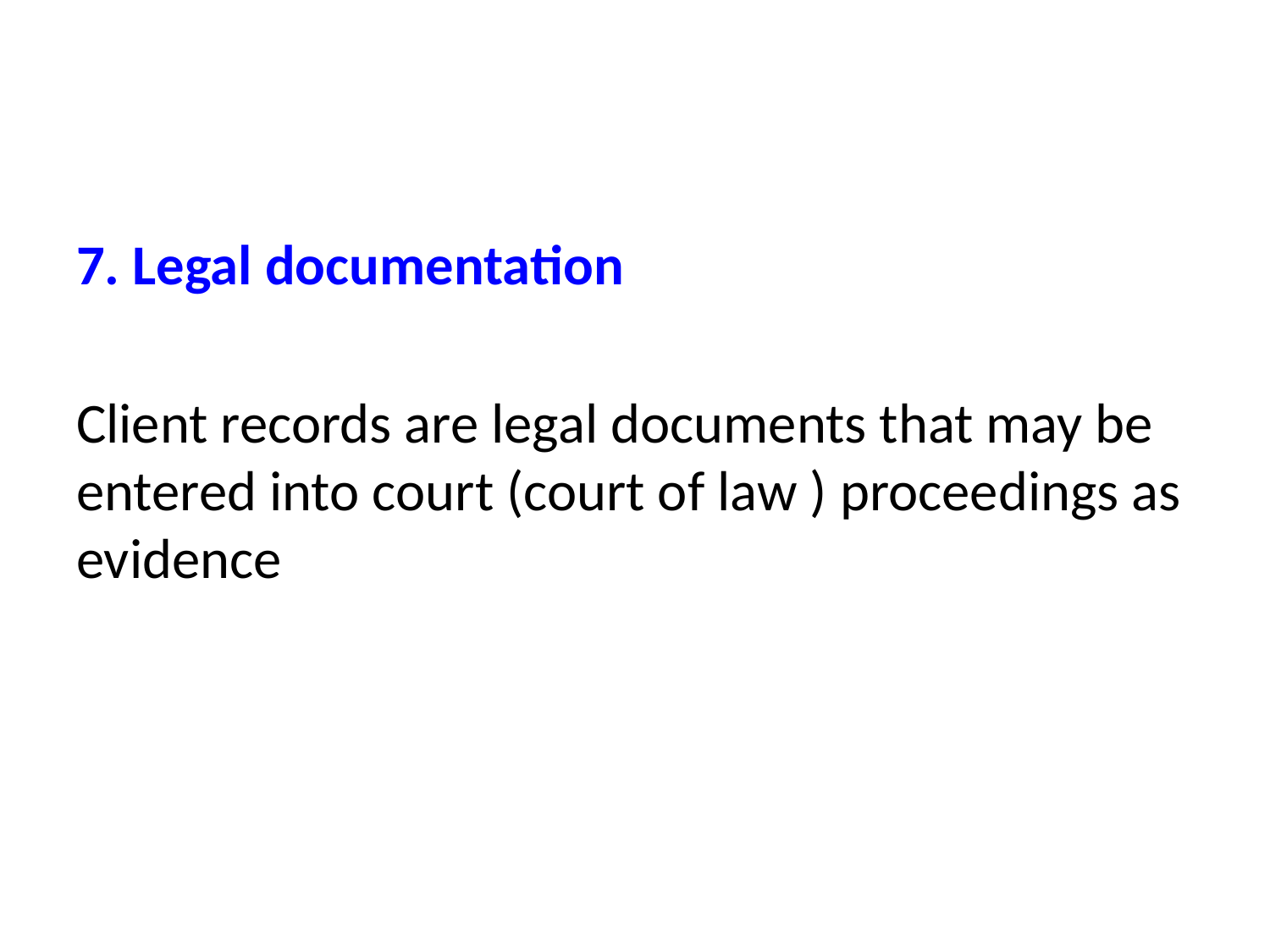

7. Legal documentation

Client records are legal documents that may be entered into court (court of law ) proceedings as evidence